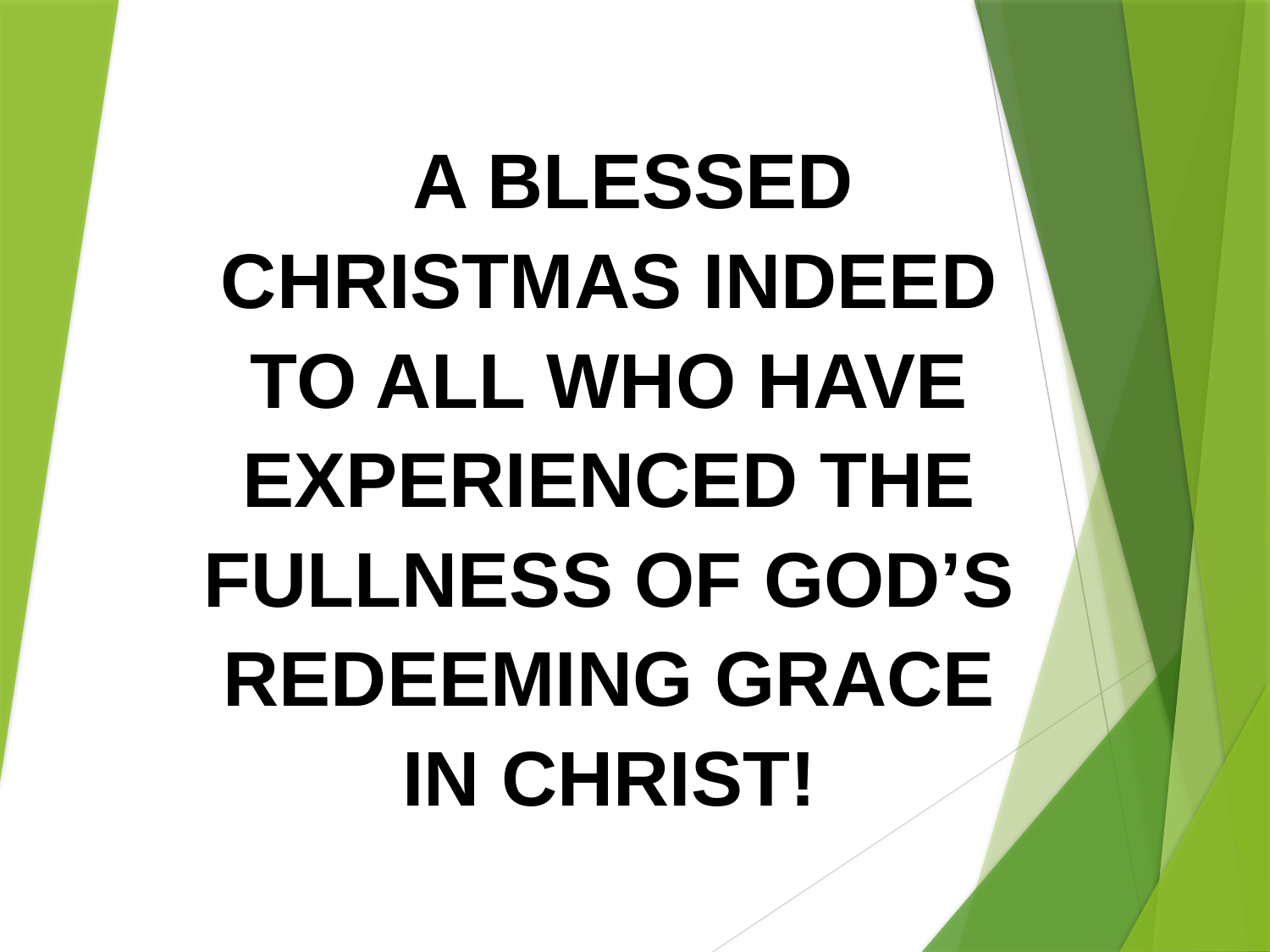

A BLESSED CHRISTMAS INDEED TO ALL WHO HAVE EXPERIENCED THE FULLNESS OF GOD’S REDEEMING GRACE IN CHRIST!